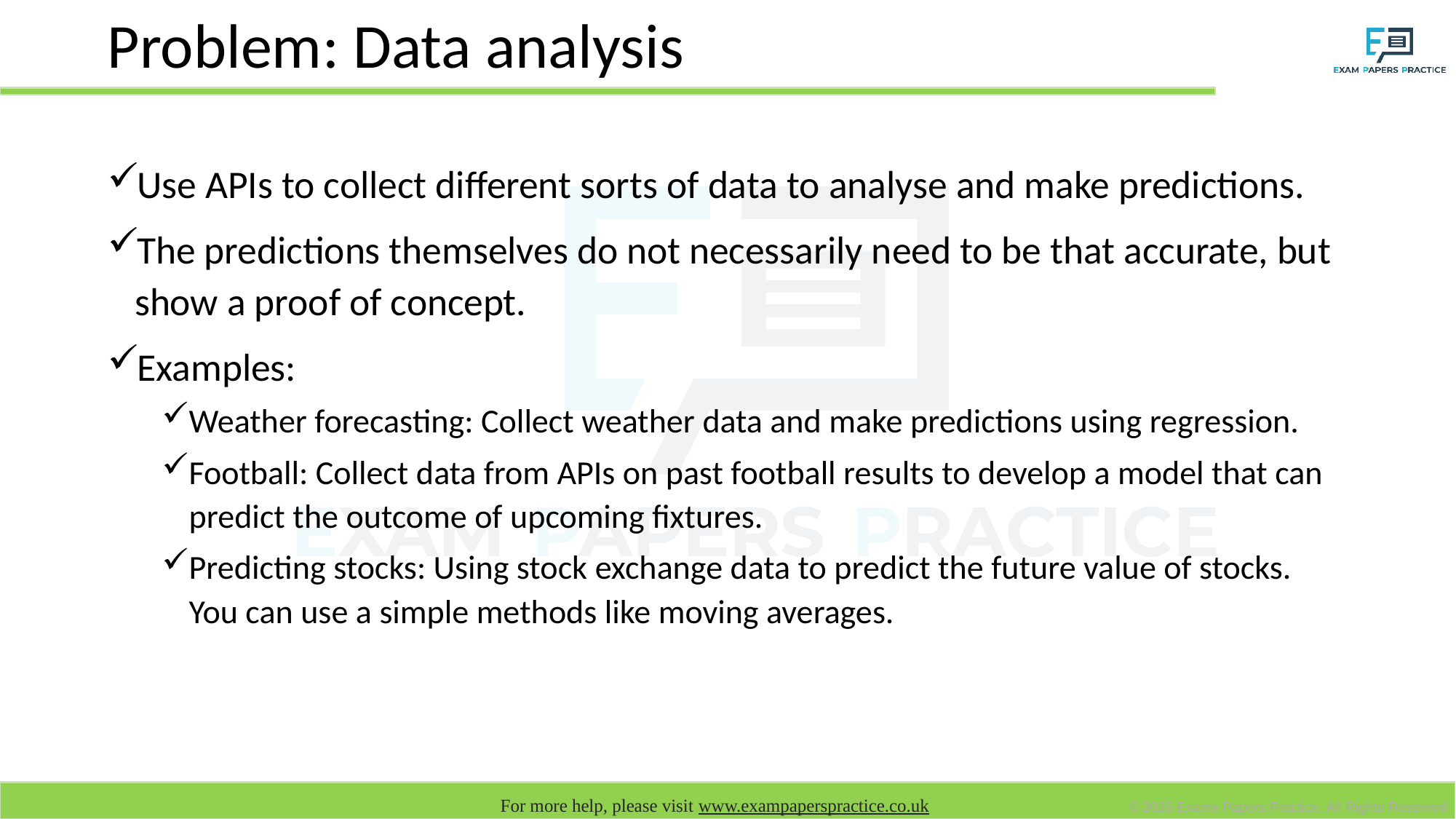

# Problem: Data analysis
Use APIs to collect different sorts of data to analyse and make predictions.
The predictions themselves do not necessarily need to be that accurate, but show a proof of concept.
Examples:
Weather forecasting: Collect weather data and make predictions using regression.
Football: Collect data from APIs on past football results to develop a model that can predict the outcome of upcoming fixtures.
Predicting stocks: Using stock exchange data to predict the future value of stocks.  You can use a simple methods like moving averages.